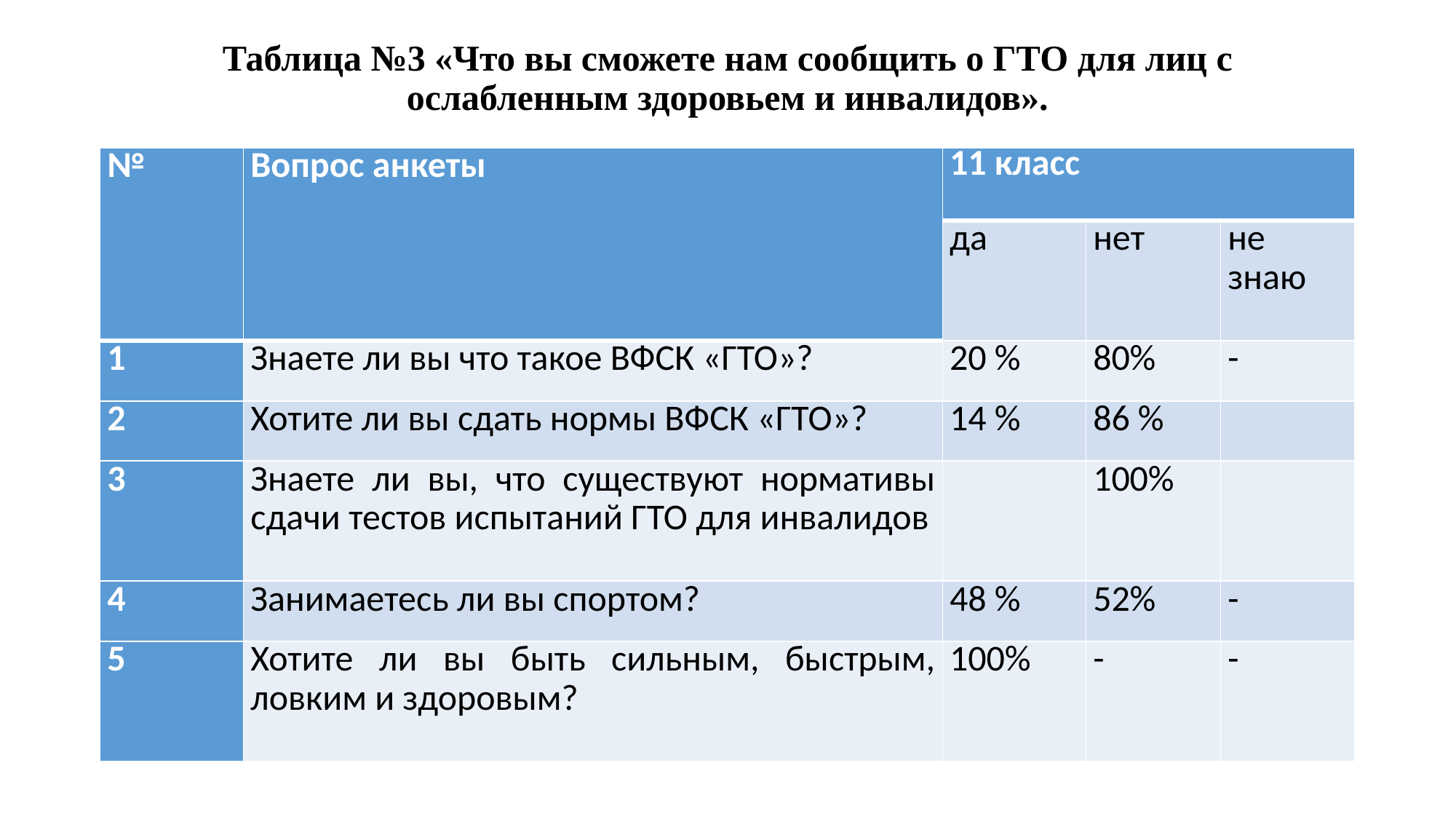

# Таблица №3 «Что вы сможете нам сообщить о ГТО для лиц с ослабленным здоровьем и инвалидов».
| № | Вопрос анкеты | 11 класс |  |  |
| --- | --- | --- | --- | --- |
|  |  | да | нет | не знаю |
| 1 | Знаете ли вы что такое ВФСК «ГТО»? | 20 % | 80% | - |
| 2 | Хотите ли вы сдать нормы ВФСК «ГТО»? | 14 % | 86 % |  |
| 3 | Знаете ли вы, что существуют нормативы сдачи тестов испытаний ГТО для инвалидов |  | 100% |  |
| 4 | Занимаетесь ли вы спортом? | 48 % | 52% | - |
| 5 | Хотите ли вы быть сильным, быстрым, ловким и здоровым? | 100% | - | - |